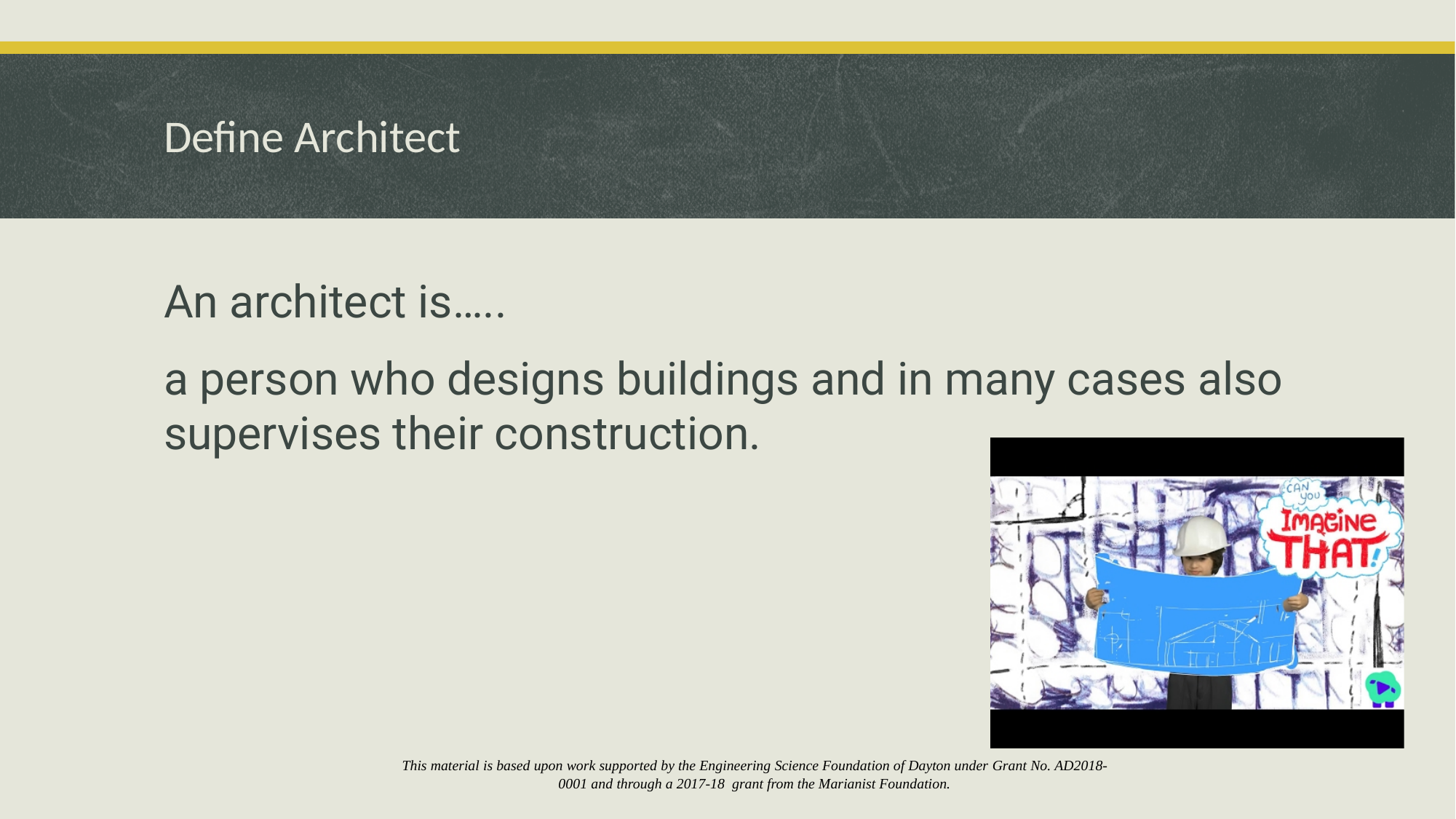

# Define Architect
An architect is…..
a person who designs buildings and in many cases also supervises their construction.